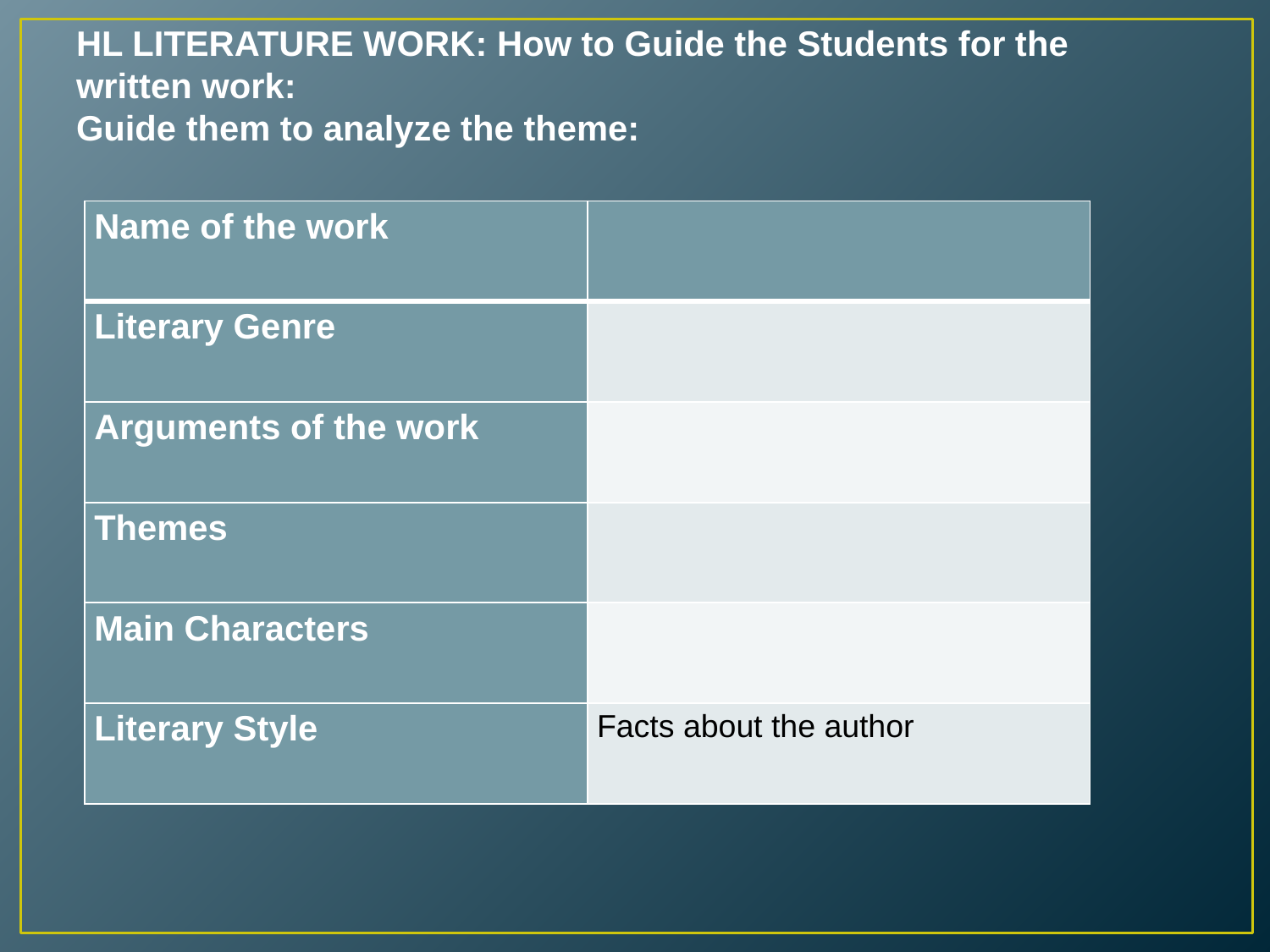

# HL LITERATURE WORK: How to Guide the Students for the written work: Guide them to analyze the theme:
| Name of the work |  |
| --- | --- |
| Literary Genre |  |
| Arguments of the work |  |
| Themes |  |
| Main Characters |  |
| Literary Style | Facts about the author |